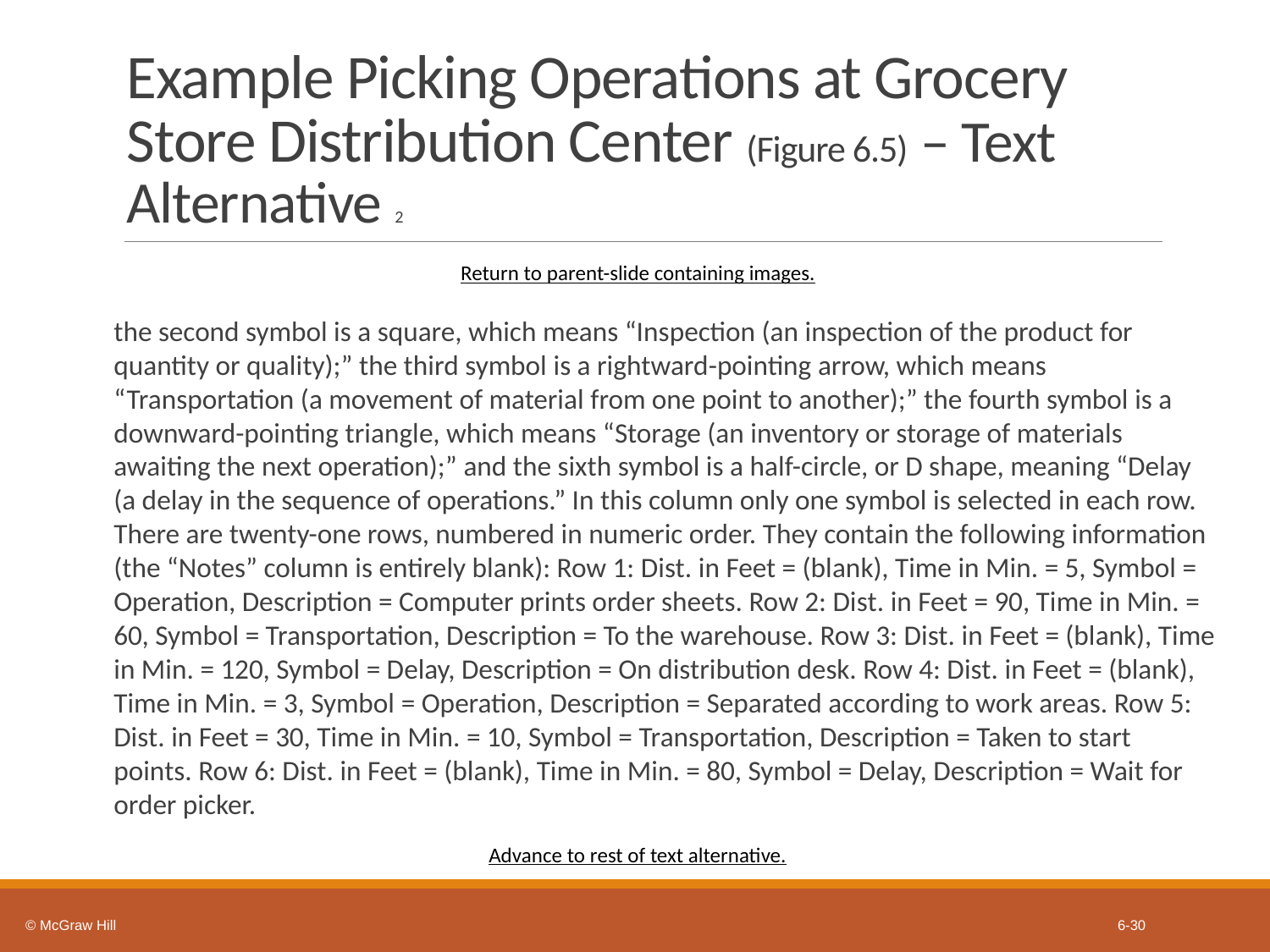

# Example Picking Operations at Grocery Store Distribution Center (Figure 6.5) – Text Alternative 2
Return to parent-slide containing images.
the second symbol is a square, which means “Inspection (an inspection of the product for quantity or quality);” the third symbol is a rightward-pointing arrow, which means “Transportation (a movement of material from one point to another);” the fourth symbol is a downward-pointing triangle, which means “Storage (an inventory or storage of materials awaiting the next operation);” and the sixth symbol is a half-circle, or D shape, meaning “Delay (a delay in the sequence of operations.” In this column only one symbol is selected in each row. There are twenty-one rows, numbered in numeric order. They contain the following information (the “Notes” column is entirely blank): Row 1: Dist. in Feet = (blank), Time in Min. = 5, Symbol = Operation, Description = Computer prints order sheets. Row 2: Dist. in Feet = 90, Time in Min. = 60, Symbol = Transportation, Description = To the warehouse. Row 3: Dist. in Feet = (blank), Time in Min. = 120, Symbol = Delay, Description = On distribution desk. Row 4: Dist. in Feet = (blank), Time in Min. = 3, Symbol = Operation, Description = Separated according to work areas. Row 5: Dist. in Feet = 30, Time in Min. = 10, Symbol = Transportation, Description = Taken to start points. Row 6: Dist. in Feet = (blank), Time in Min. = 80, Symbol = Delay, Description = Wait for order picker.
Advance to rest of text alternative.